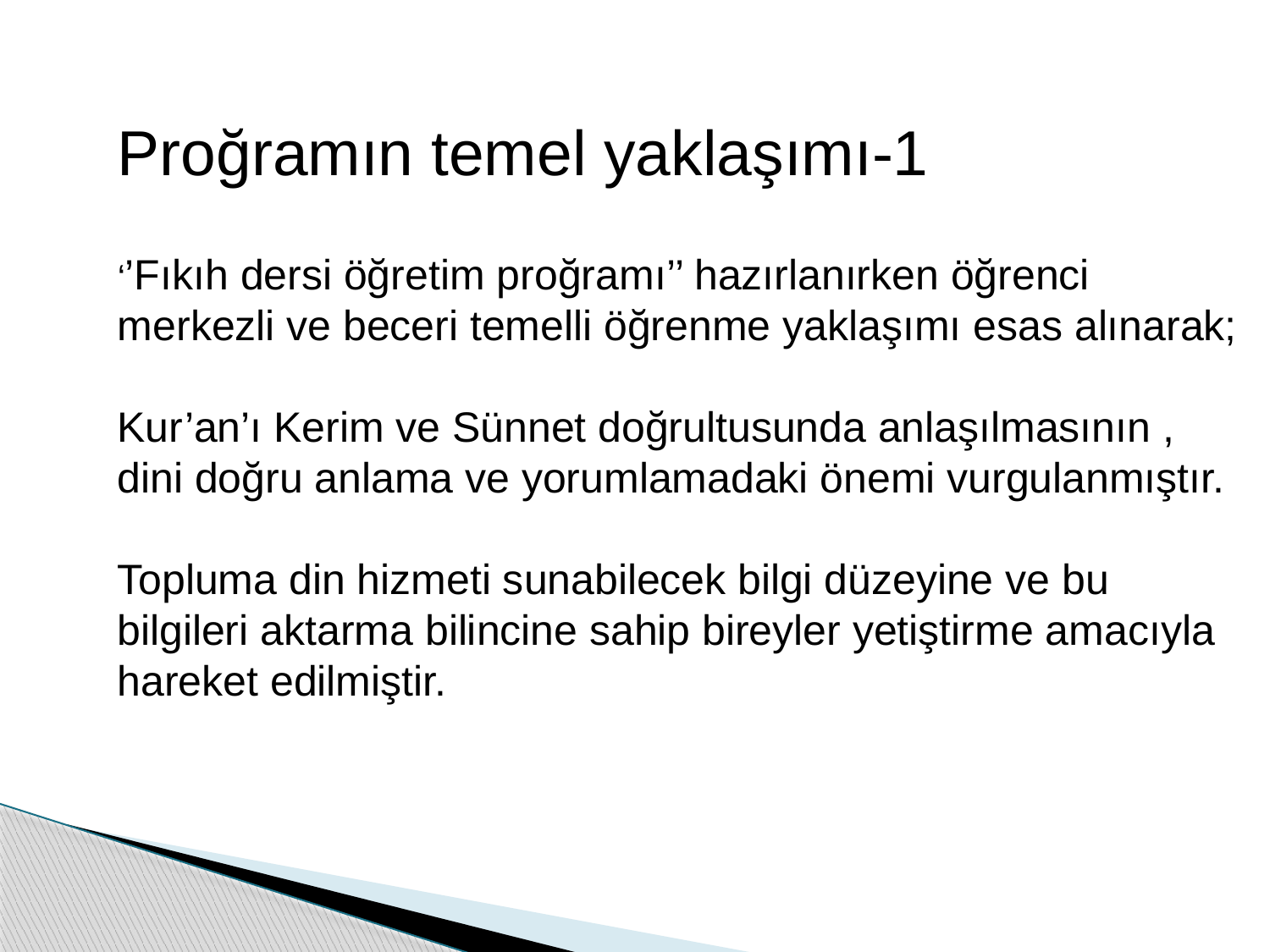

Proğramın temel yaklaşımı-1

‘’Fıkıh dersi öğretim proğramı’’ hazırlanırken öğrenci merkezli ve beceri temelli öğrenme yaklaşımı esas alınarak;

Kur’an’ı Kerim ve Sünnet doğrultusunda anlaşılmasının , dini doğru anlama ve yorumlamadaki önemi vurgulanmıştır.

Topluma din hizmeti sunabilecek bilgi düzeyine ve bu bilgileri aktarma bilincine sahip bireyler yetiştirme amacıyla hareket edilmiştir.